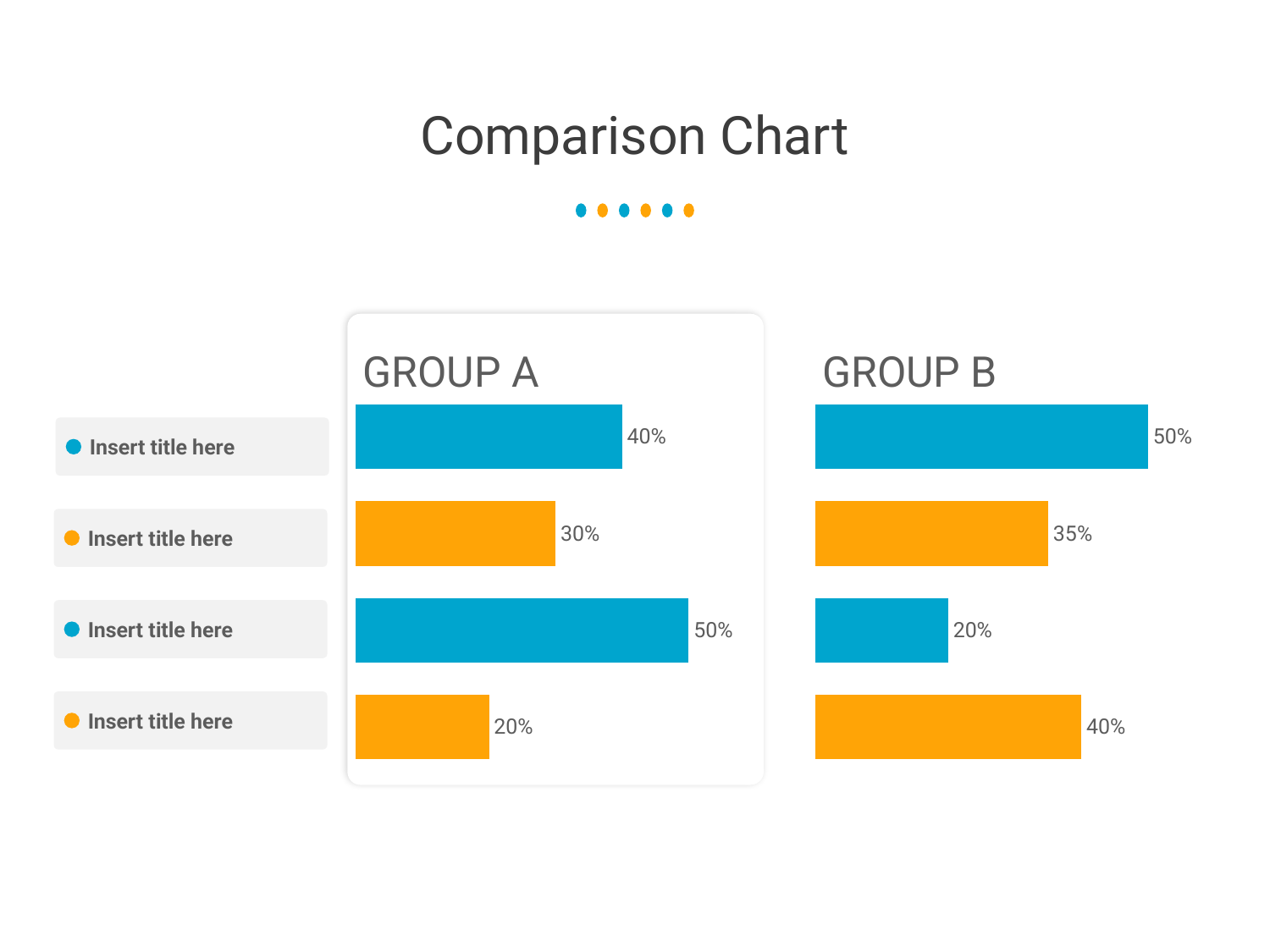

# Comparison Chart

GROUP A
GROUP B

### Chart

| Category | Series 1 |
|---|---|
| Category 1 | 0.2 |
| Category 2 | 0.5 |
| Category 3 | 0.3 |
| Category 4 | 0.4 |

### Chart

| Category | Series 1 |
|---|---|
| Category 1 | 0.4 |
| Category 2 | 0.2 |
| Category 3 | 0.35 |
| Category 4 | 0.5 |
Insert title here

Insert title here

Insert title here

Insert title here